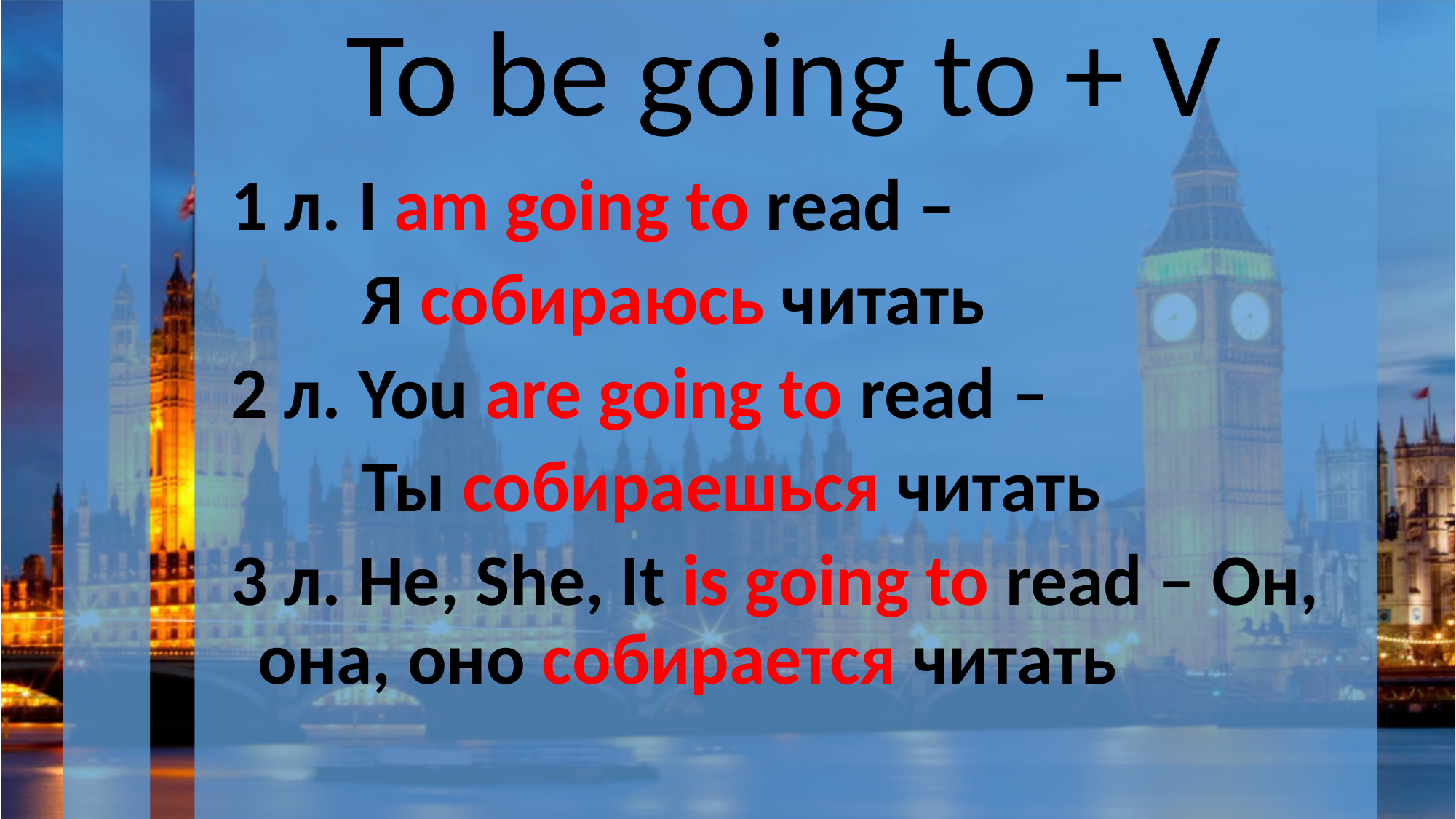

# To be going to + V
1 л. I am going to read –
        Я собираюсь читать
2 л. You are going to read –
        Ты собираешься читать
3 л. He, She, It is going to read – Он, она, оно собирается читать